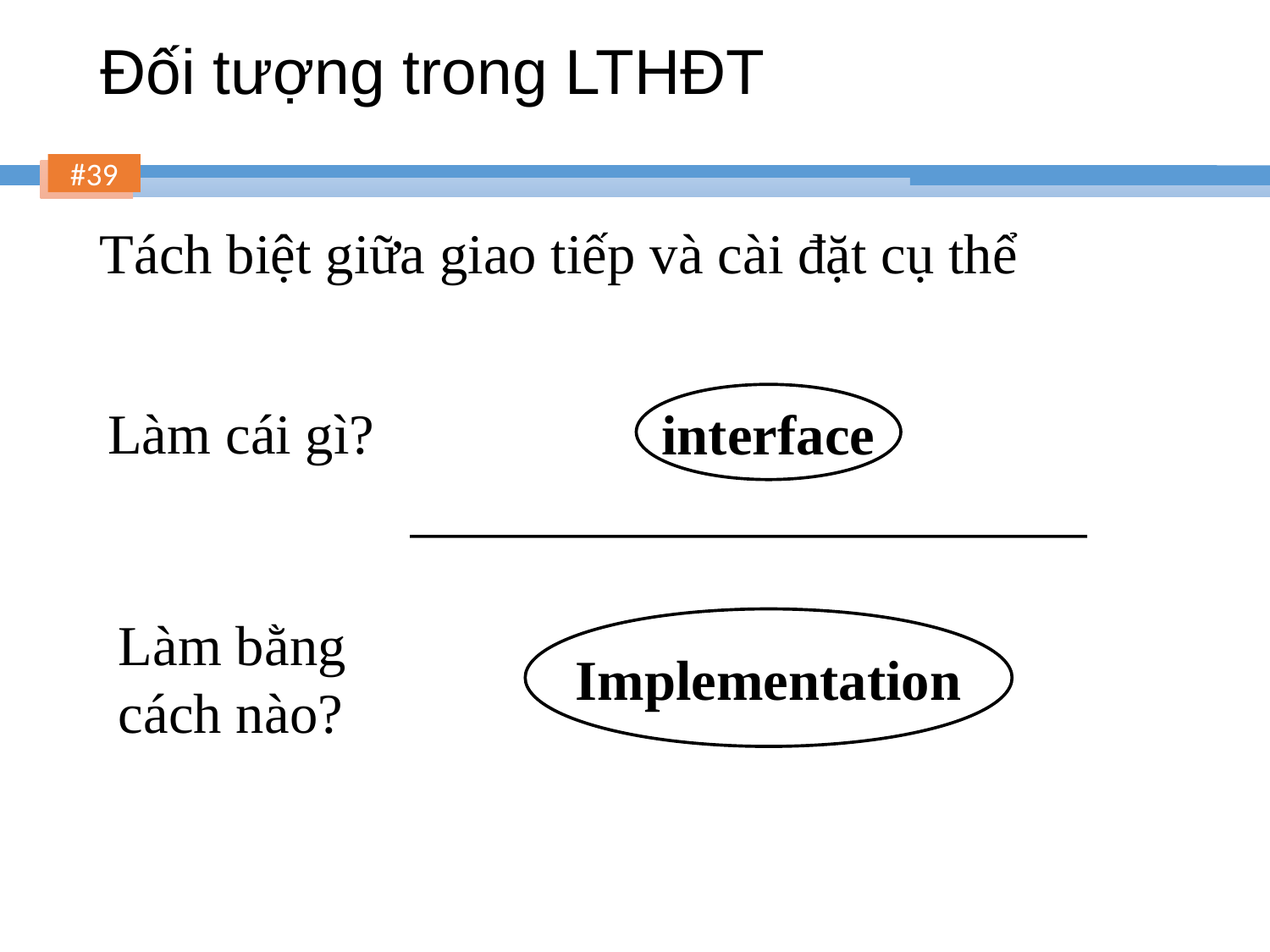

# Đối tượng trong LTHĐT
Tách biệt giữa giao tiếp và cài đặt cụ thể
interface
Làm cái gì?

Làm bằng cách nào?
Implementation
39